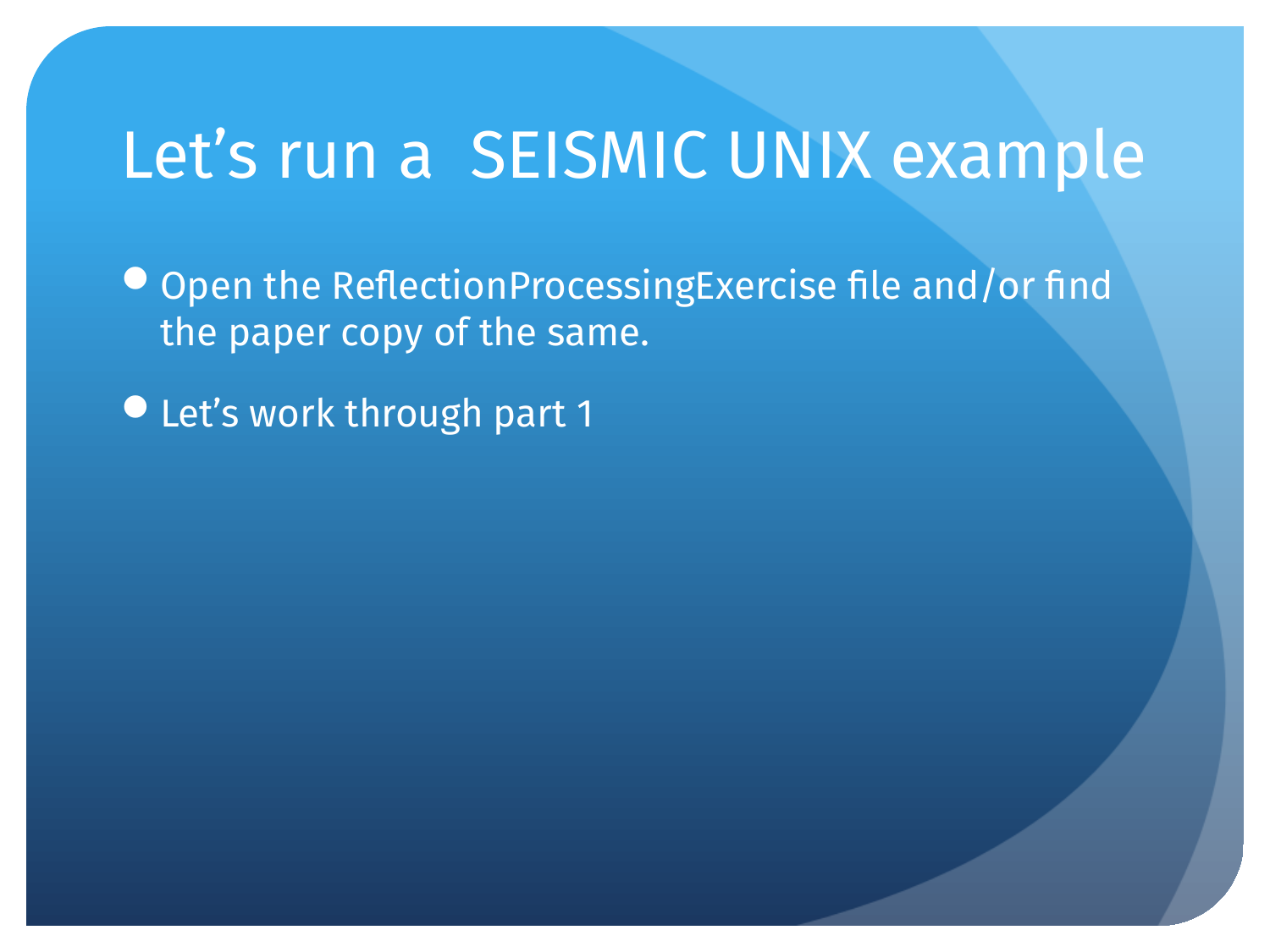

# Let’s run a  SEISMIC UNIX example
Open the ReflectionProcessingExercise file and/or find the paper copy of the same.
Let’s work through part 1